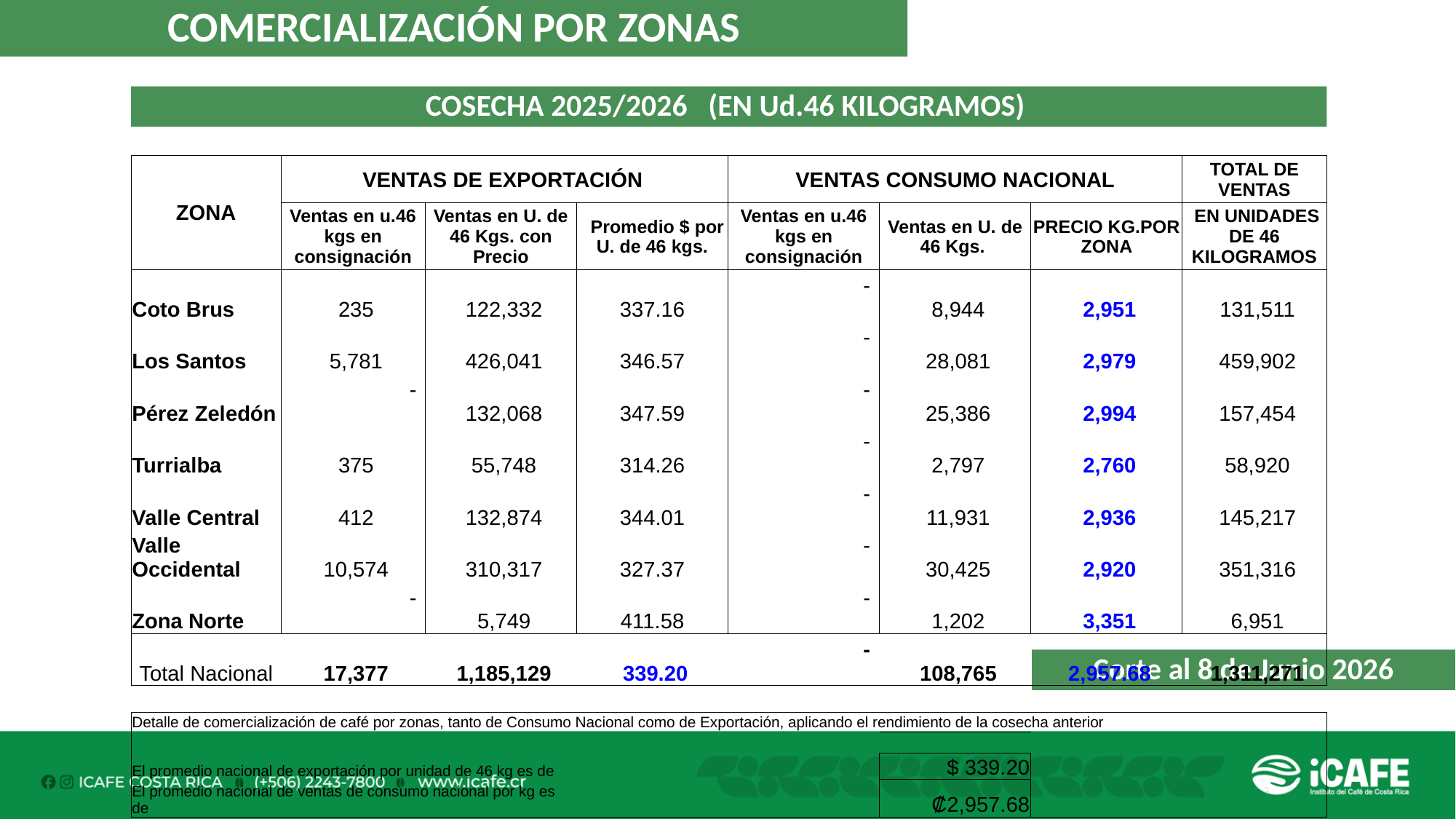

COMERCIALIZACIÓN POR ZONAS
COSECHA 2025/2026   (EN Ud.46 KILOGRAMOS)
| ZONA | VENTAS DE EXPORTACIÓN |  |  | VENTAS CONSUMO NACIONAL |  |  | TOTAL DE VENTAS |
| --- | --- | --- | --- | --- | --- | --- | --- |
|  | Ventas en u.46 kgs en consignación | Ventas en U. de 46 Kgs. con Precio | Promedio $ por U. de 46 kgs. | Ventas en u.46 kgs en consignación | Ventas en U. de 46 Kgs. | PRECIO KG.POR ZONA | EN UNIDADES DE 46 KILOGRAMOS |
| Coto Brus | 235 | 122,332 | 337.16 | - | 8,944 | 2,951 | 131,511 |
| Los Santos | 5,781 | 426,041 | 346.57 | - | 28,081 | 2,979 | 459,902 |
| Pérez Zeledón | - | 132,068 | 347.59 | - | 25,386 | 2,994 | 157,454 |
| Turrialba | 375 | 55,748 | 314.26 | - | 2,797 | 2,760 | 58,920 |
| Valle Central | 412 | 132,874 | 344.01 | - | 11,931 | 2,936 | 145,217 |
| Valle Occidental | 10,574 | 310,317 | 327.37 | - | 30,425 | 2,920 | 351,316 |
| Zona Norte | - | 5,749 | 411.58 | - | 1,202 | 3,351 | 6,951 |
| Total Nacional | 17,377 | 1,185,129 | 339.20 | - | 108,765 | 2,957.68 | 1,311,271 |
|  |  |  |  |  |  |  |  |
| Detalle de comercialización de café por zonas, tanto de Consumo Nacional como de Exportación, aplicando el rendimiento de la cosecha anterior |  |  |  |  |  |  |  |
|  |  |  |  |  |  |  |  |
| El promedio nacional de exportación por unidad de 46 kg es de |  |  |  |  | $ 339.20 |  |  |
| El promedio nacional de ventas de consumo nacional por kg es de |  |  |  |  | ₡2,957.68 |  |  |
Corte al 8 de Junio 2026